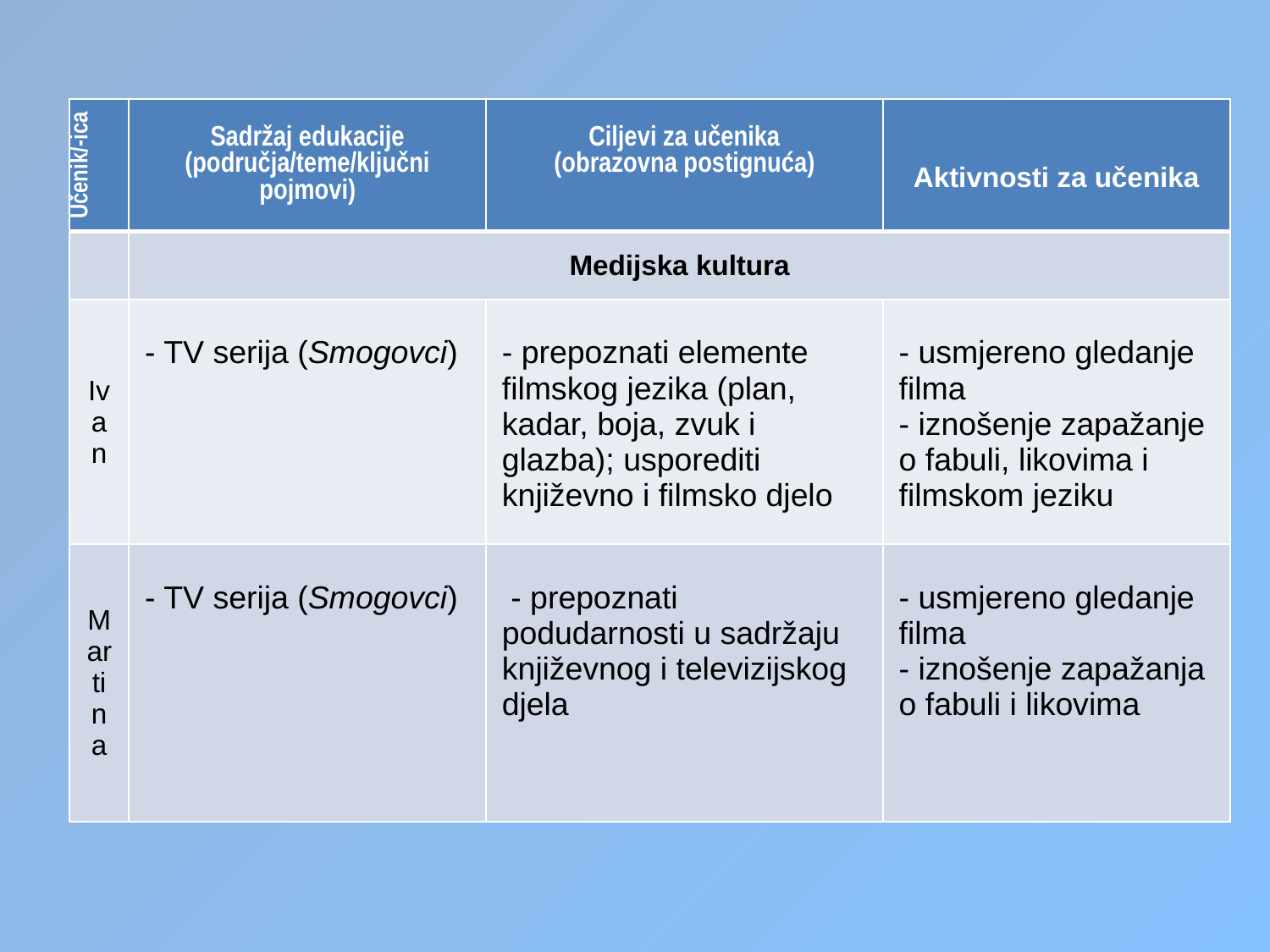

| Učenik/-ica | Sadržaj edukacije (područja/teme/ključni pojmovi) | Ciljevi za učenika (obrazovna postignuća) | Aktivnosti za učenika |
| --- | --- | --- | --- |
|  | Medijska kultura |  |  |
| Ivan | - TV serija (Smogovci) | - prepoznati elemente filmskog jezika (plan, kadar, boja, zvuk i glazba); usporediti književno i filmsko djelo | - usmjereno gledanje filma - iznošenje zapažanje o fabuli, likovima i filmskom jeziku |
| Martina | - TV serija (Smogovci) | - prepoznati podudarnosti u sadržaju književnog i televizijskog djela | - usmjereno gledanje filma - iznošenje zapažanja o fabuli i likovima |